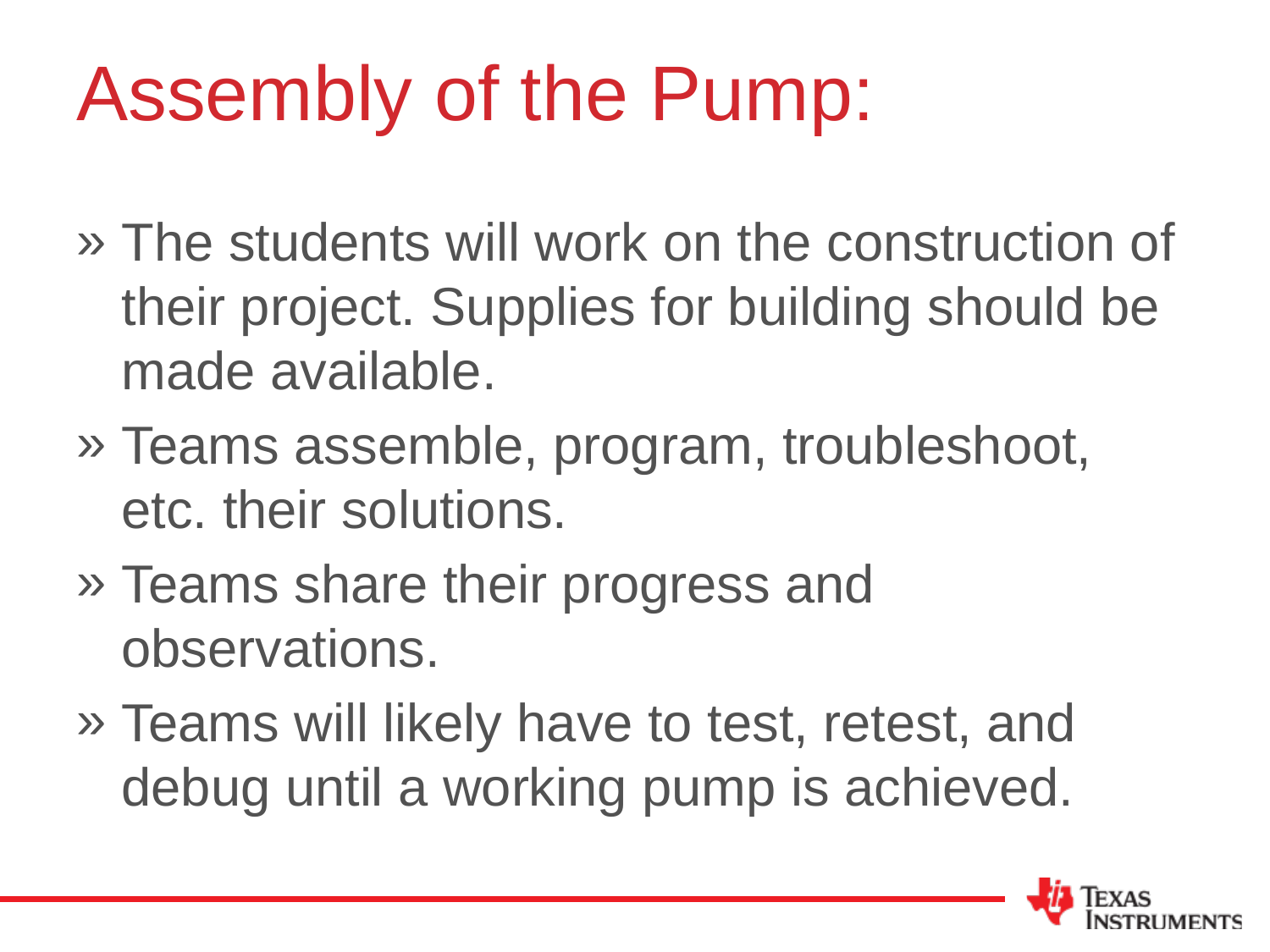

# Assembly of the Pump:
The students will work on the construction of their project. Supplies for building should be made available.
Teams assemble, program, troubleshoot, etc. their solutions.
Teams share their progress and observations.
Teams will likely have to test, retest, and debug until a working pump is achieved.